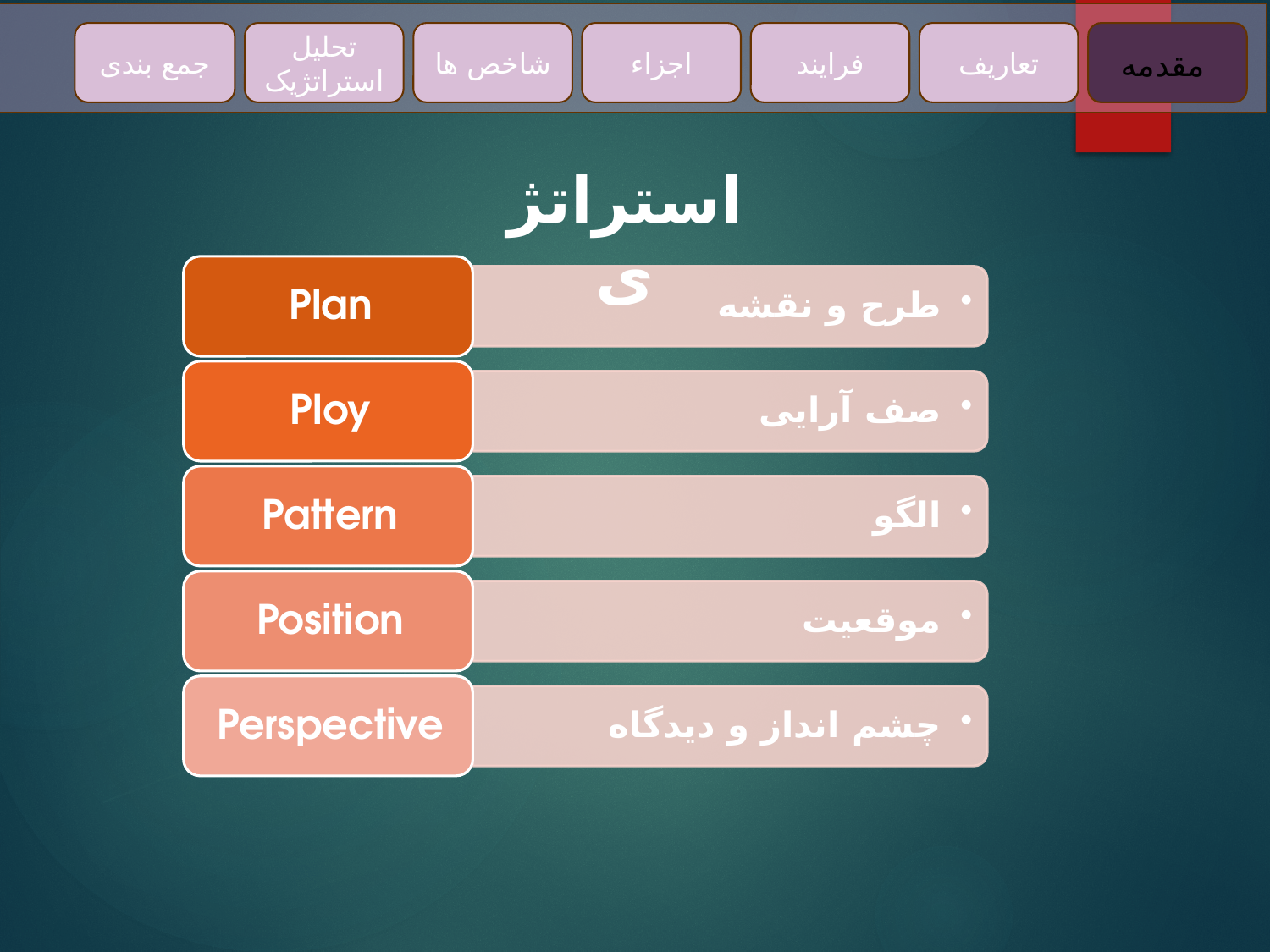

جمع بندی
تحلیل استراتژیک
اجزاء
تعاریف

مقدمه
شاخص ها
فرایند
استراتژی
طرح و نقشه
Plan
صف آرایی
Ploy
الگو
Pattern
موقعیت
Position
چشم انداز و دیدگاه
Perspective